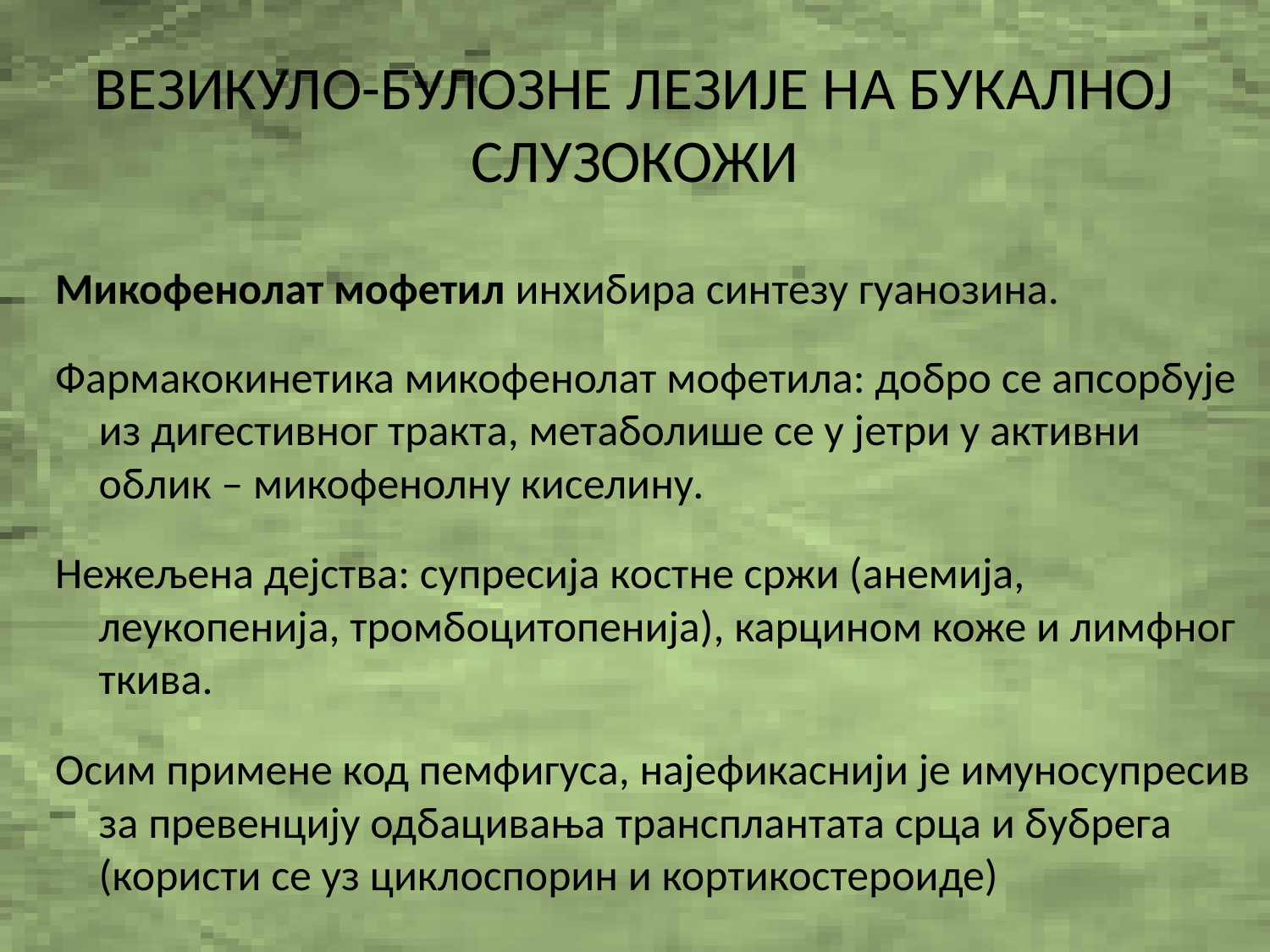

# ВЕЗИКУЛО-БУЛОЗНЕ ЛЕЗИЈЕ НА БУКАЛНОЈ СЛУЗОКОЖИ
Микофенолат мофетил инхибира синтезу гуанозина.

Фармакокинетика микофенолат мофетила: добро се апсорбује из дигестивног тракта, метаболише се у јетри у активни облик – микофенолну киселину.

Нежељена дејства: супресија костне сржи (анемија, леукопенија, тромбоцитопенија), карцином коже и лимфног ткива.

Осим примене код пемфигуса, најефикаснији је имуносупресив за превенцију одбацивања трансплантата срца и бубрега (користи се уз циклоспорин и кортикостероиде)